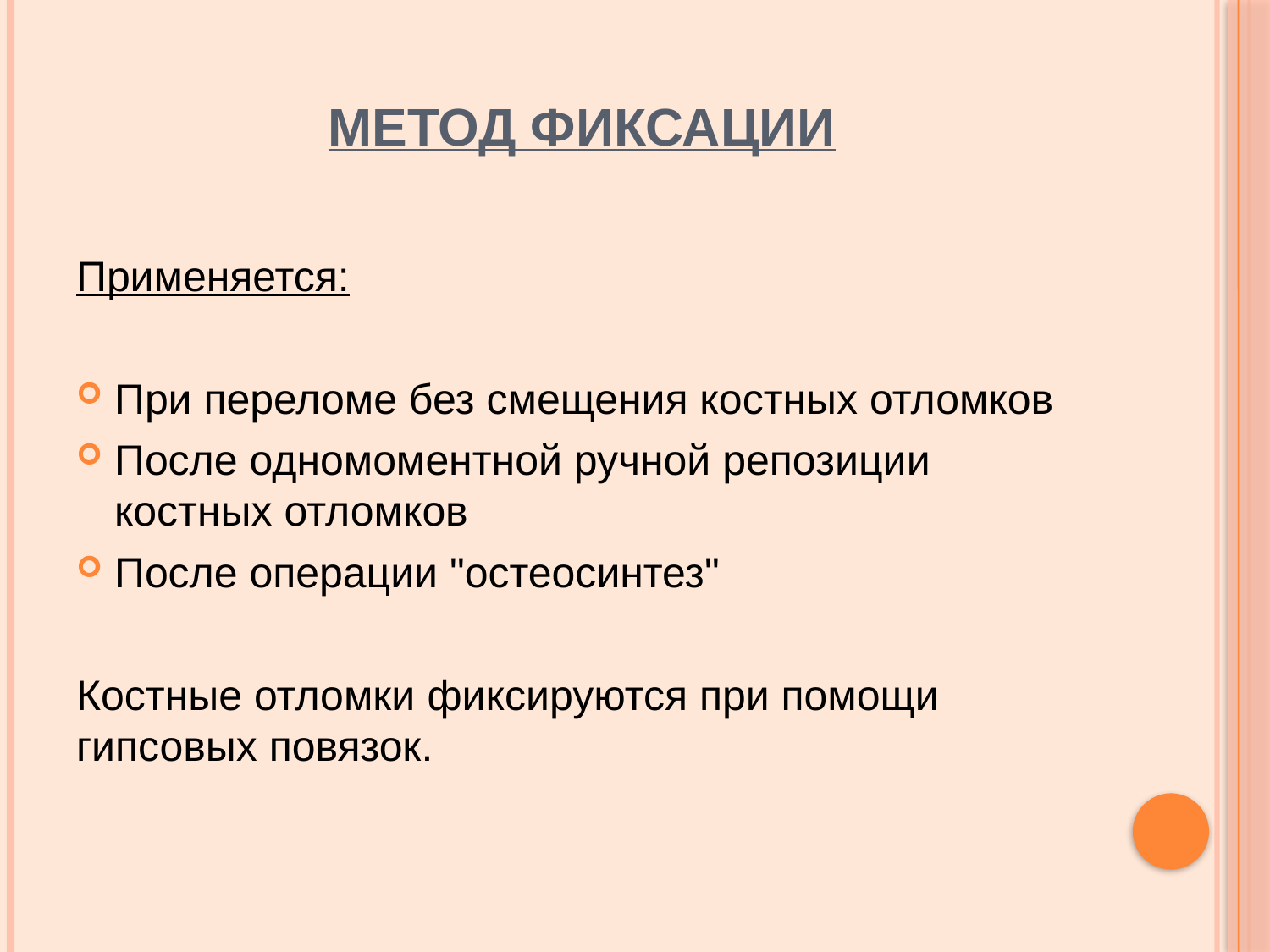

# Метод фиксации

Применяется:

При переломе без смещения костных отломков
После одномоментной ручной репозиции костных отломков
После операции "остеосинтез"

Костные отломки фиксируются при помощи гипсовых повязок.